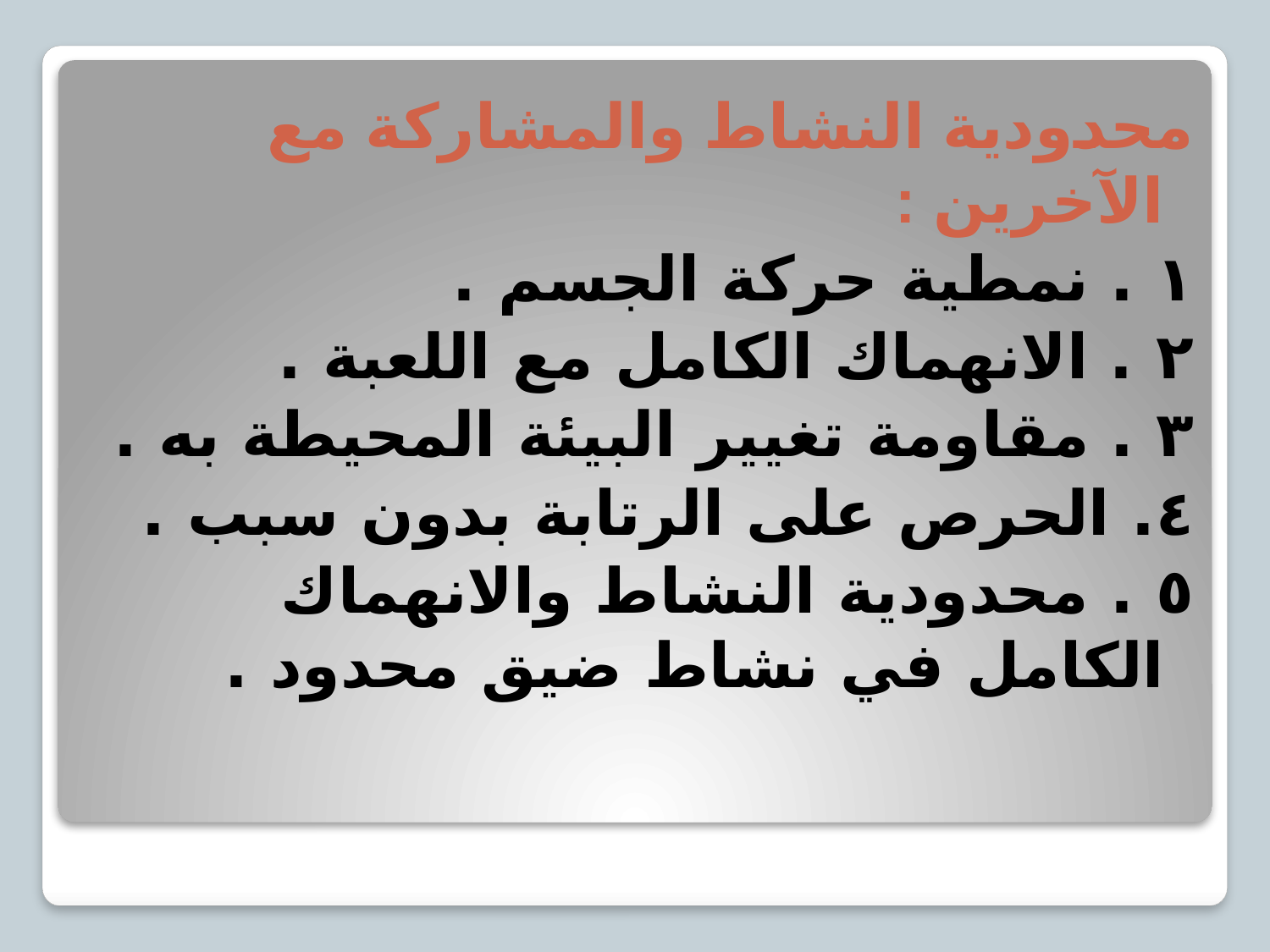

محدودية النشاط والمشاركة مع الآخرين :
١ . نمطية حركة الجسم .
٢ . الانهماك الكامل مع اللعبة .
٣ . مقاومة تغيير البيئة المحيطة به .
٤. الحرص على الرتابة بدون سبب .
٥ . محدودية النشاط والانهماك الكامل في نشاط ضيق محدود .
#